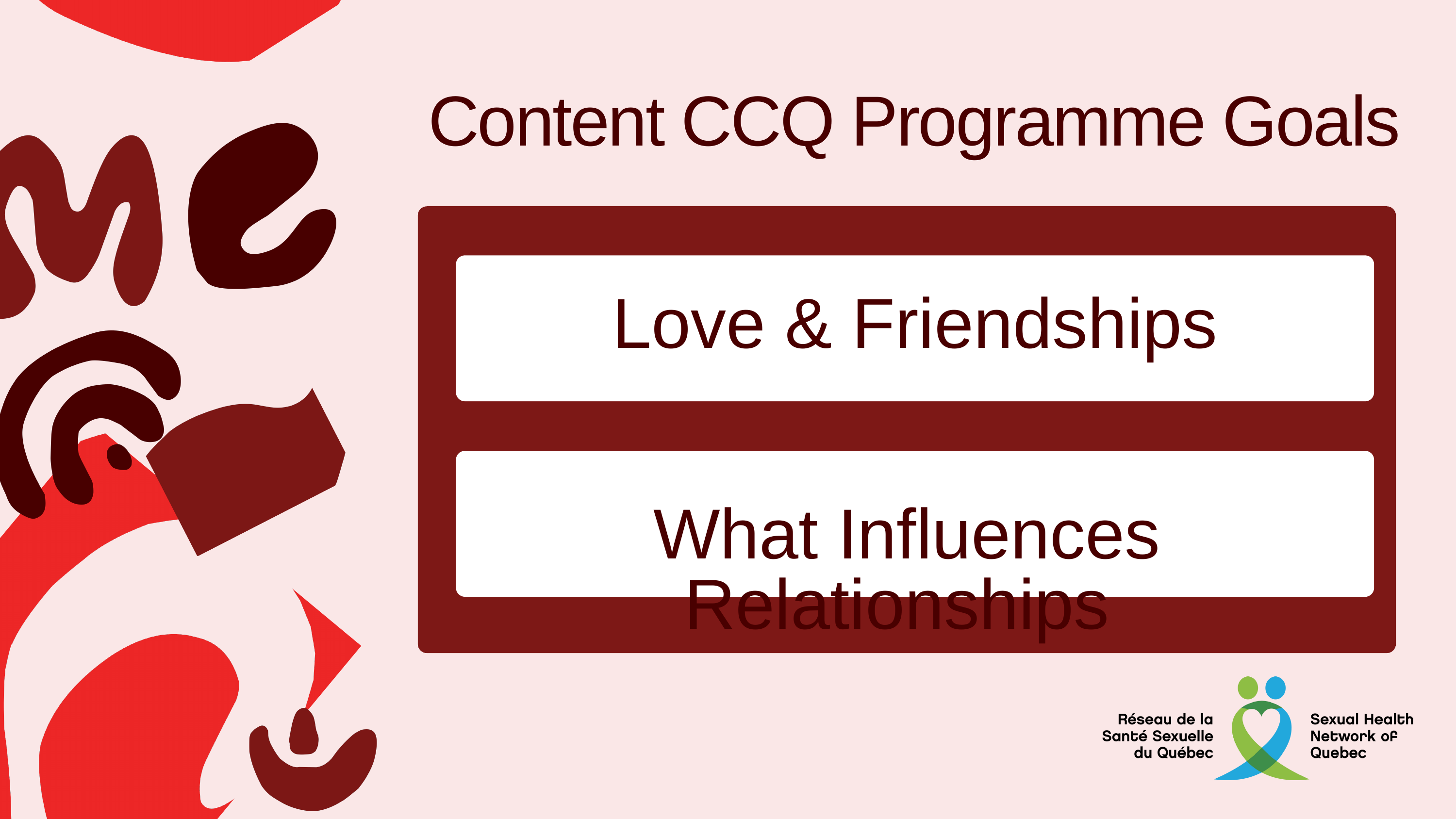

Content CCQ Programme Goals

Love & Friendships

What Influences Relationships